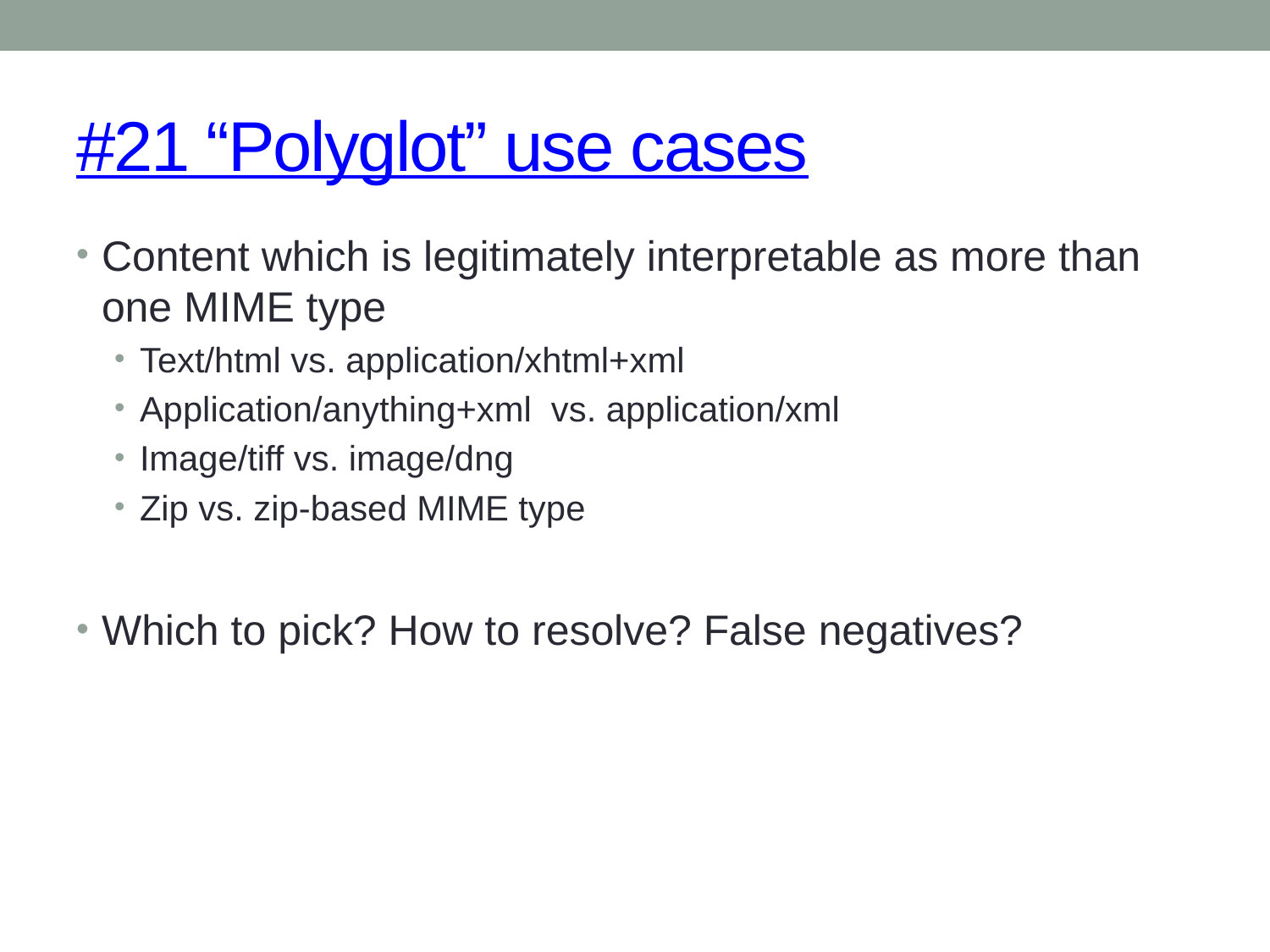

# #21 “Polyglot” use cases
Content which is legitimately interpretable as more than one MIME type
Text/html vs. application/xhtml+xml
Application/anything+xml  vs. application/xml
Image/tiff vs. image/dng
Zip vs. zip-based MIME type

Which to pick? How to resolve? False negatives?